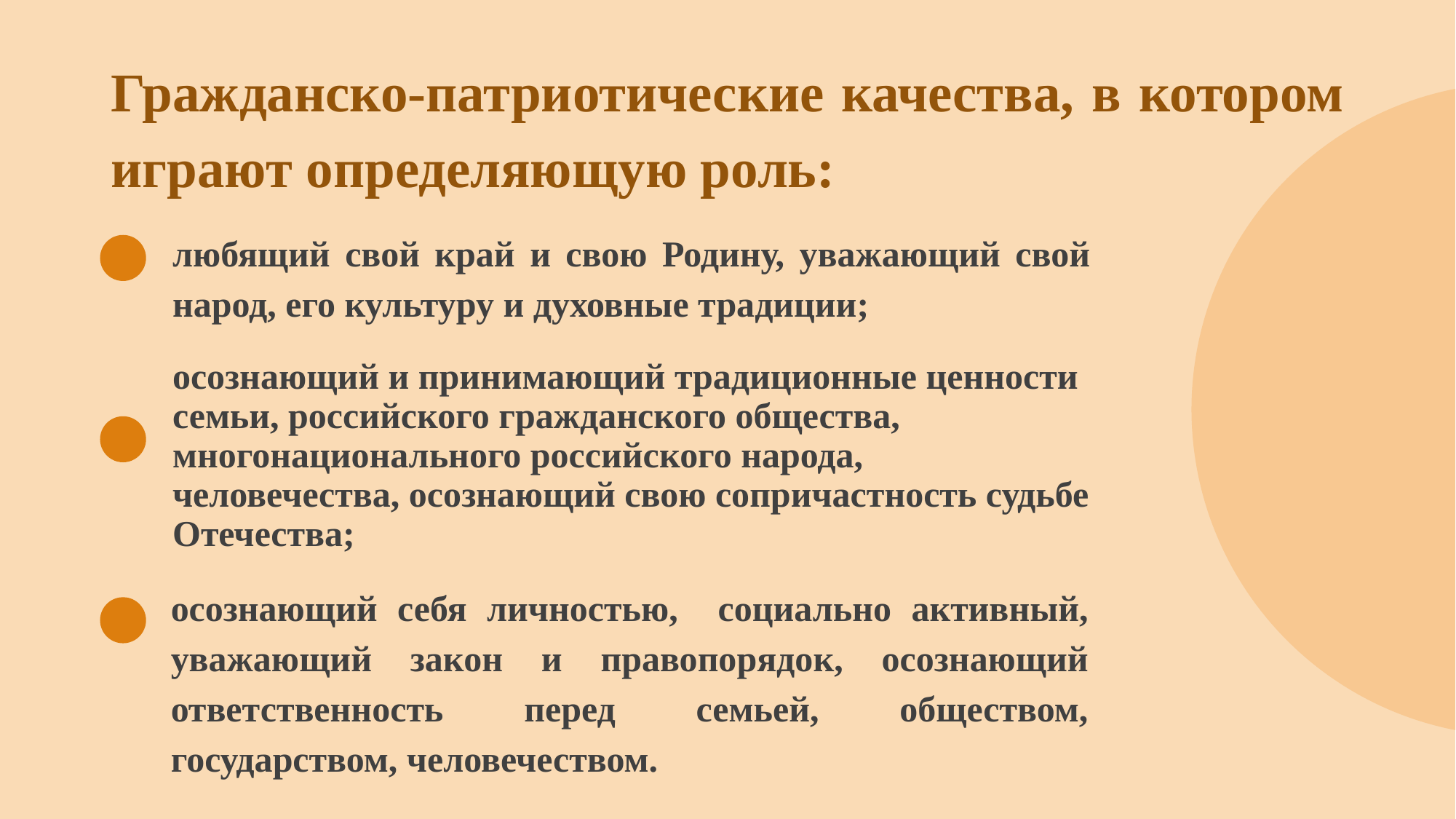

# Гражданско-патриотические качества, в котором играют определяющую роль:
любящий свой край и свою Родину, уважающий свой народ, его культуру и духовные традиции;

осознающий и принимающий традиционные ценности семьи, российского гражданского общества, многонационального российского народа, человечества, осознающий свою сопричастность судьбе Отечества;

осознающий себя личностью,  социально активный, уважающий закон и правопорядок, осознающий ответственность перед семьей, обществом, государством, человечеством.